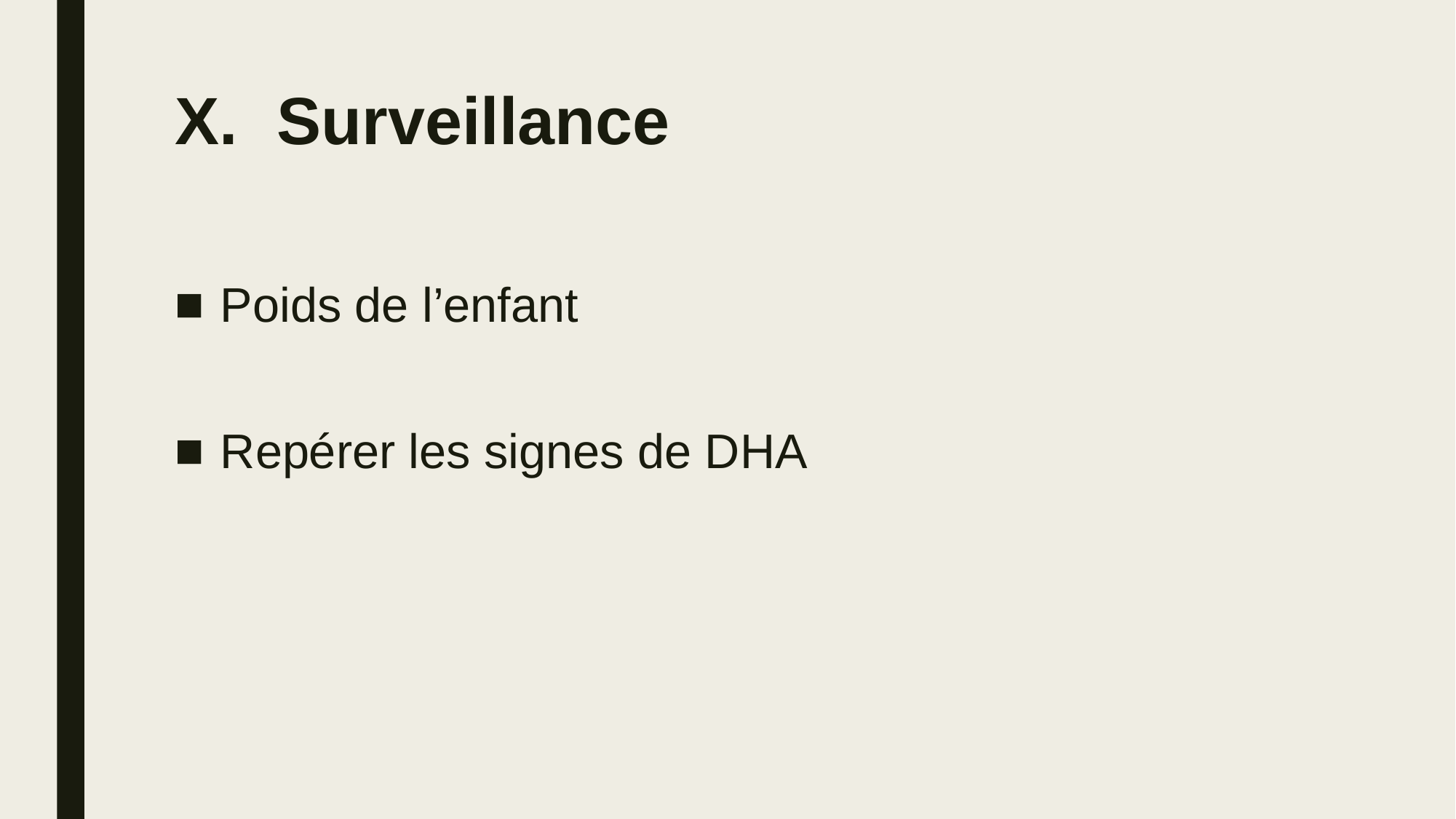

# Surveillance
Poids de l’enfant

Repérer les signes de DHA